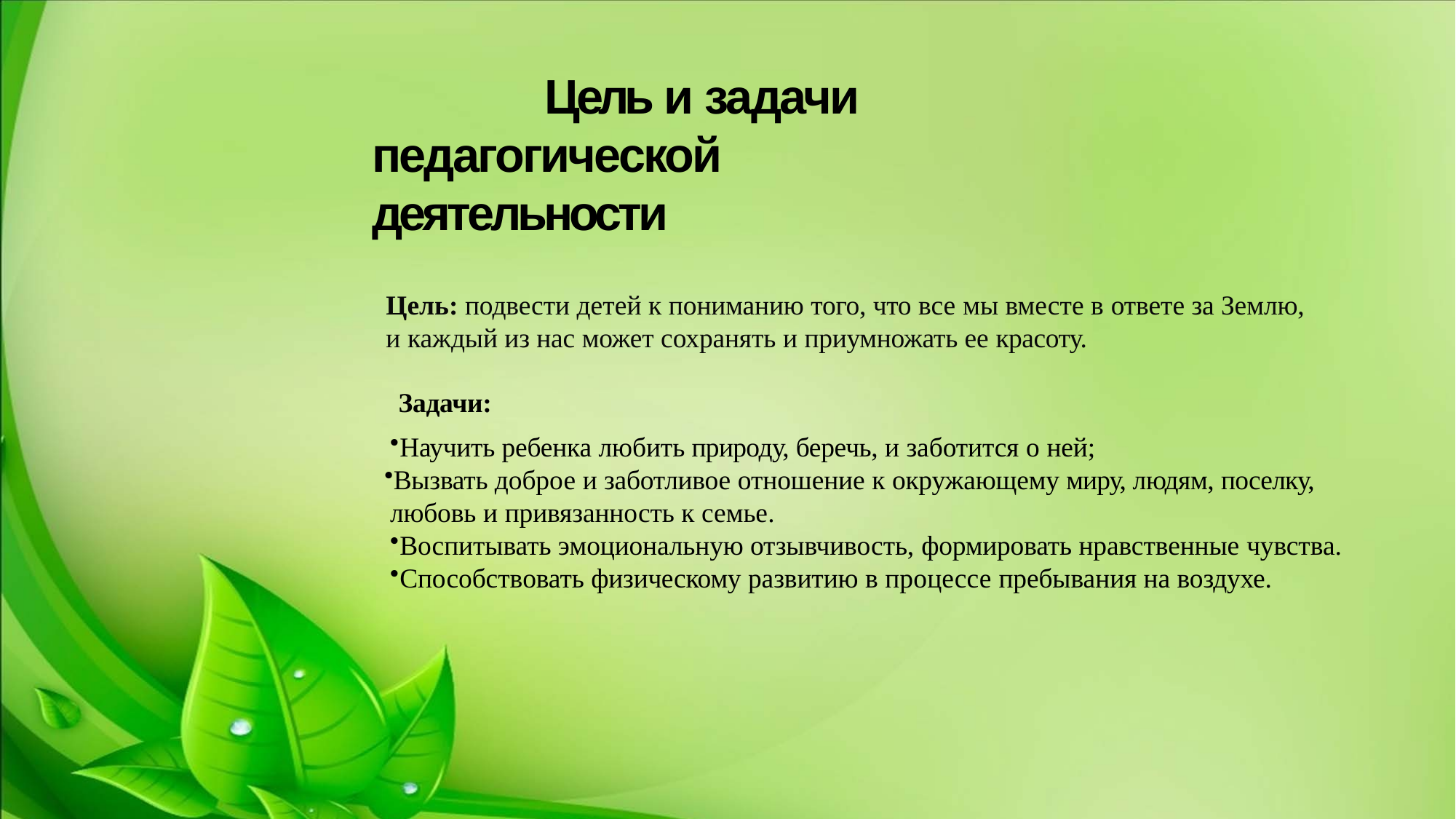

# Цель и задачи  педагогической деятельности
Цель: подвести детей к пониманию того, что все мы вместе в ответе за Землю,  и каждый из нас может сохранять и приумножать ее красоту.

Задачи:
Научить ребенка любить природу, беречь, и заботится о ней;
Вызвать доброе и заботливое отношение к окружающему миру, людям, поселку,  любовь и привязанность к семье.
Воспитывать эмоциональную отзывчивость, формировать нравственные чувства.
Способствовать физическому развитию в процессе пребывания на воздухе.